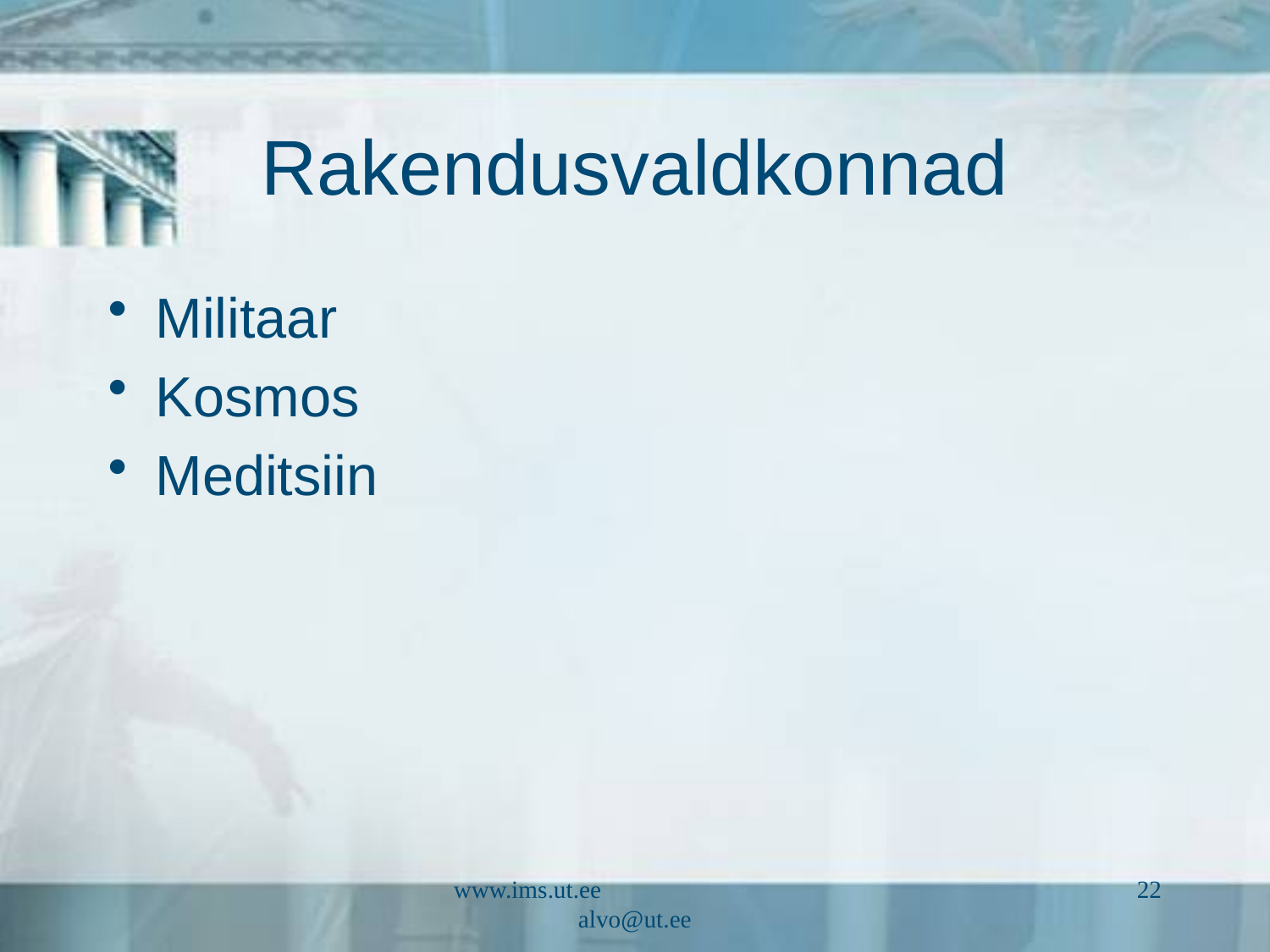

# Rakendusvaldkonnad
Militaar
Kosmos
Meditsiin

www.ims.ut.ee                                    alvo@ut.ee
22